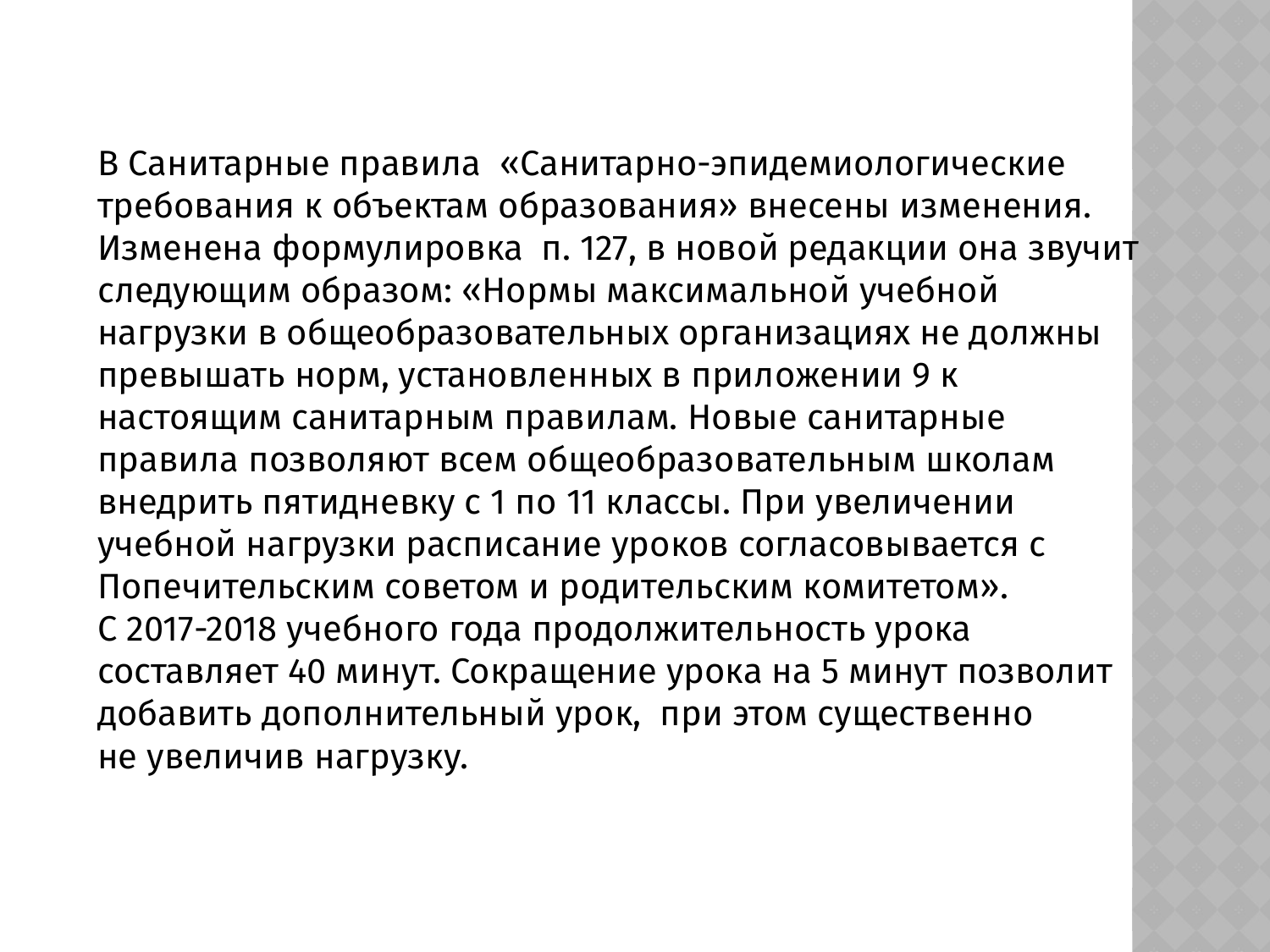

В Санитарные правила  «Санитарно-эпидемиологические требования к объектам образования» внесены изменения. Изменена формулировка  п. 127, в новой редакции она звучит следующим образом: «Нормы максимальной учебной нагрузки в общеобразовательных организациях не должны превышать норм, установленных в приложении 9 к настоящим санитарным правилам. Новые санитарные правила позволяют всем общеобразовательным школам внедрить пятидневку с 1 по 11 классы. При увеличении учебной нагрузки расписание уроков согласовывается с Попечительским советом и родительским комитетом».
С 2017-2018 учебного года продолжительность урока составляет 40 минут. Сокращение урока на 5 минут позволит добавить дополнительный урок,  при этом существенно не увеличив нагрузку.